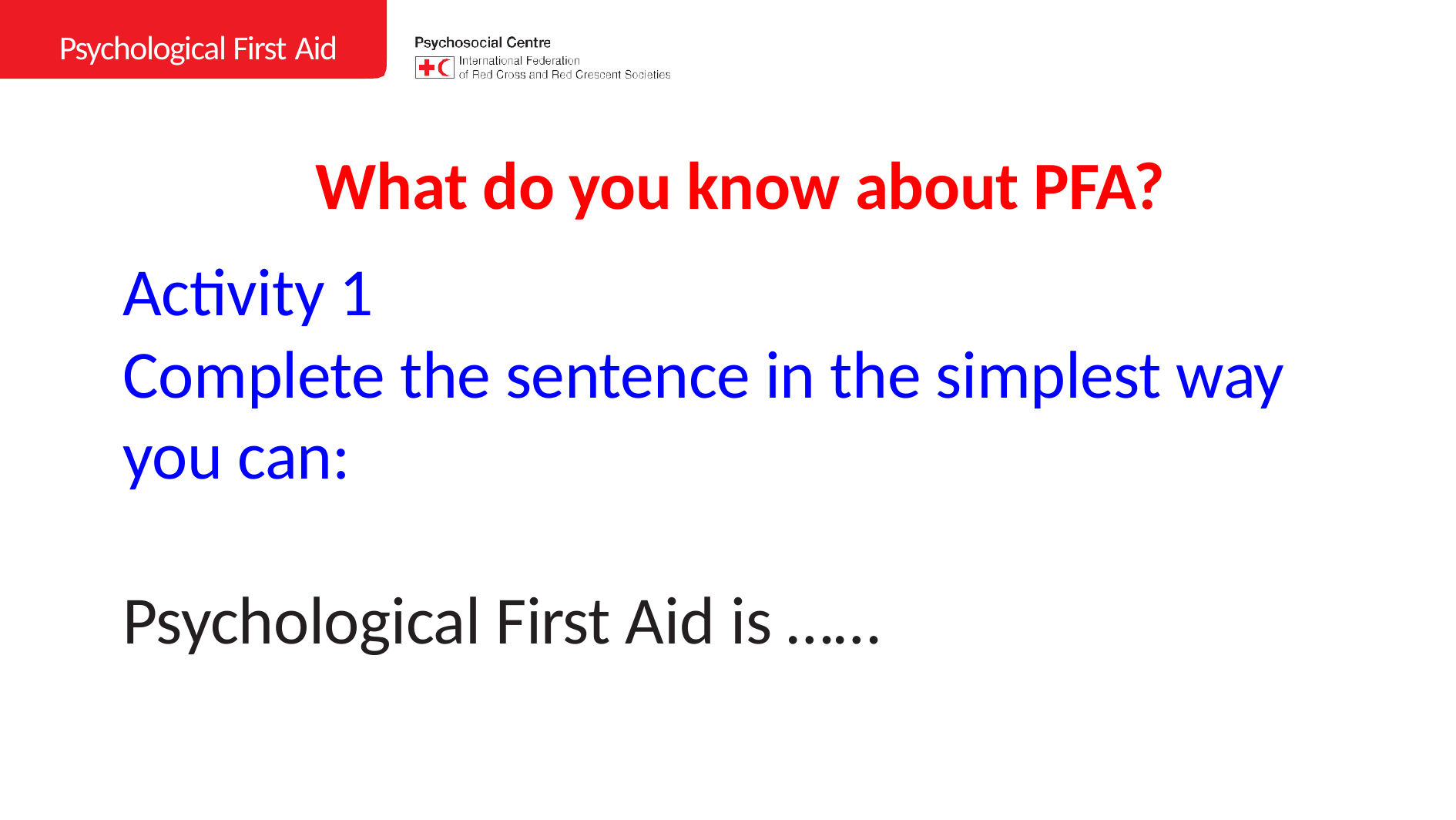

Psychological First Aid

# What do you know about PFA?
Activity 1
Complete the sentence in the simplest way you can:

Psychological First Aid is ……
SYRIAN ARAB RED CRESCENT